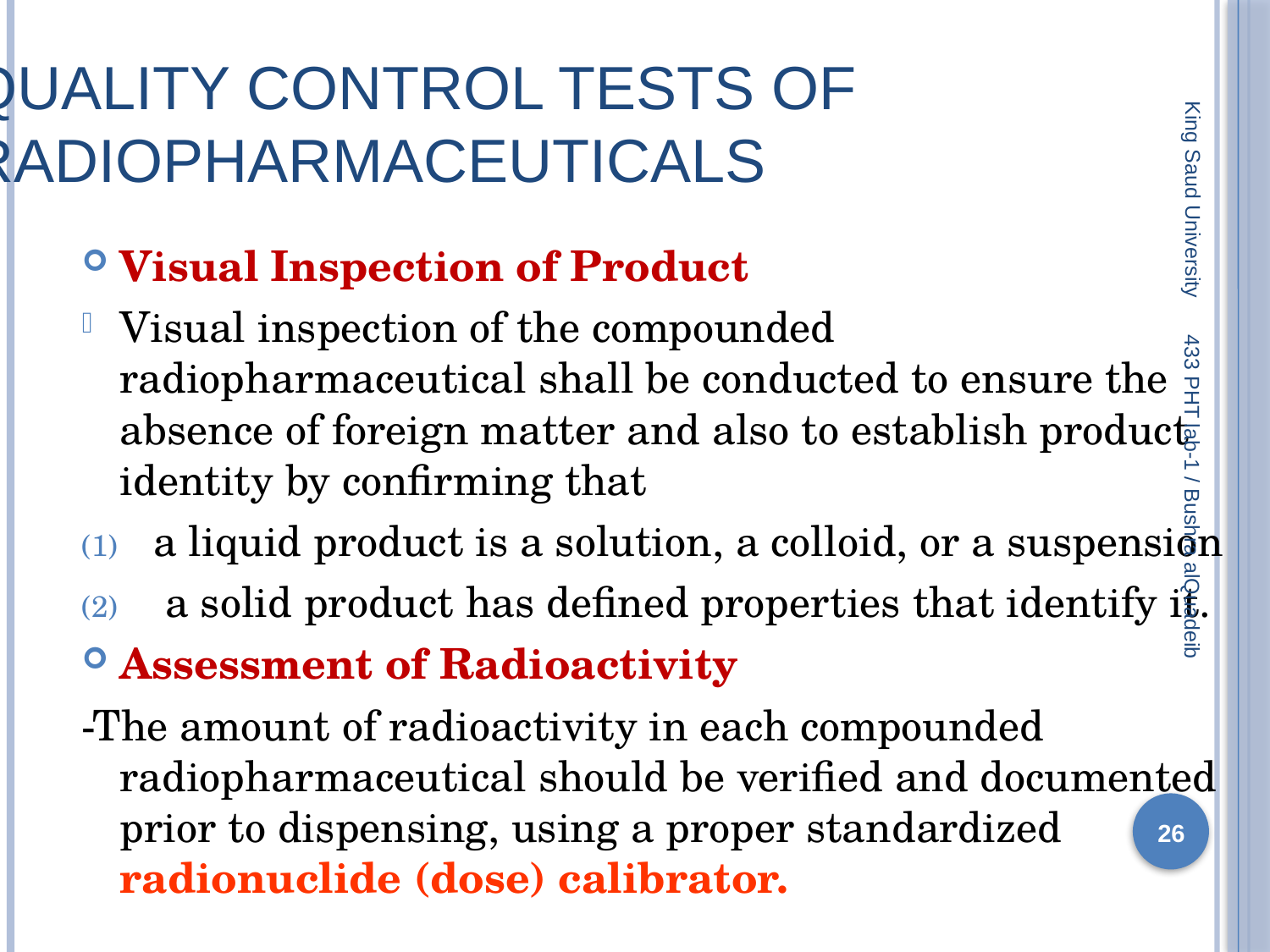

# Quality control tests of radiopharmaceuticals
King Saud University
Visual Inspection of Product
Visual inspection of the compounded radiopharmaceutical shall be conducted to ensure the absence of foreign matter and also to establish product identity by confirming that
a liquid product is a solution, a colloid, or a suspension
 a solid product has defined properties that identify it.
Assessment of Radioactivity
-The amount of radioactivity in each compounded radiopharmaceutical should be verified and documented prior to dispensing, using a proper standardized radionuclide (dose) calibrator.

433 PHT lab-1 / Bushra alQuadeib
26